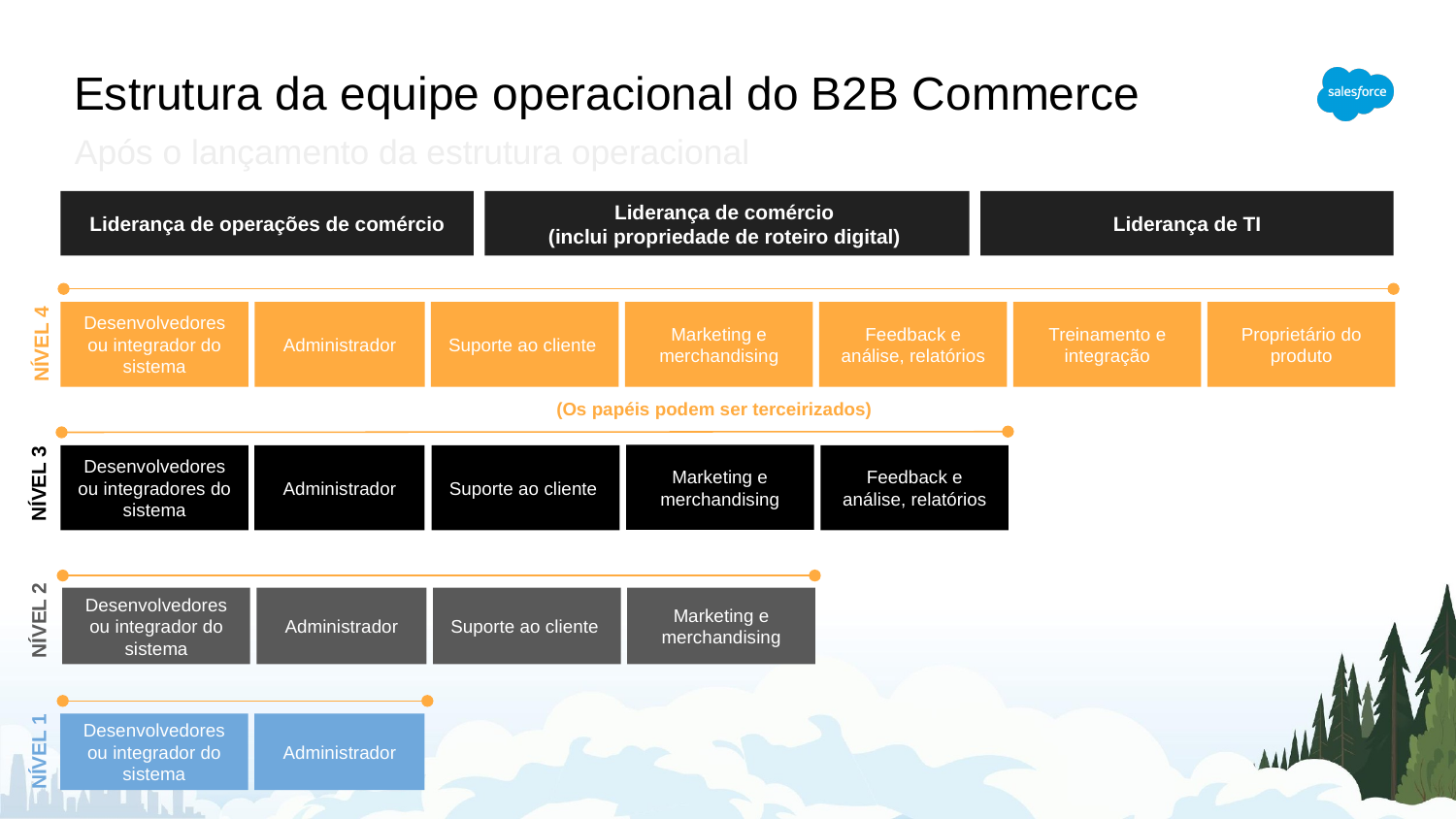

# Estrutura da equipe operacional do B2B Commerce
Após o lançamento da estrutura operacional
Liderança de operações de comércio
Liderança de comércio
(inclui propriedade de roteiro digital)
Liderança de TI
Desenvolvedores ou integrador do sistema
Administrador

Suporte ao cliente

Marketing e merchandising
Feedback e análise, relatórios
Treinamento e integração
Proprietário do produto

NÍVEL 4
(Os papéis podem ser terceirizados)
Marketing e merchandising
Desenvolvedores ou integradores do sistema

Administrador
Suporte ao cliente

Feedback e análise, relatórios

NÍVEL 3
Administrador
Desenvolvedores ou integrador do sistema
Suporte ao cliente
Marketing e merchandising
NÍVEL 2
Administrador
Desenvolvedores ou integrador do sistema
NÍVEL 1